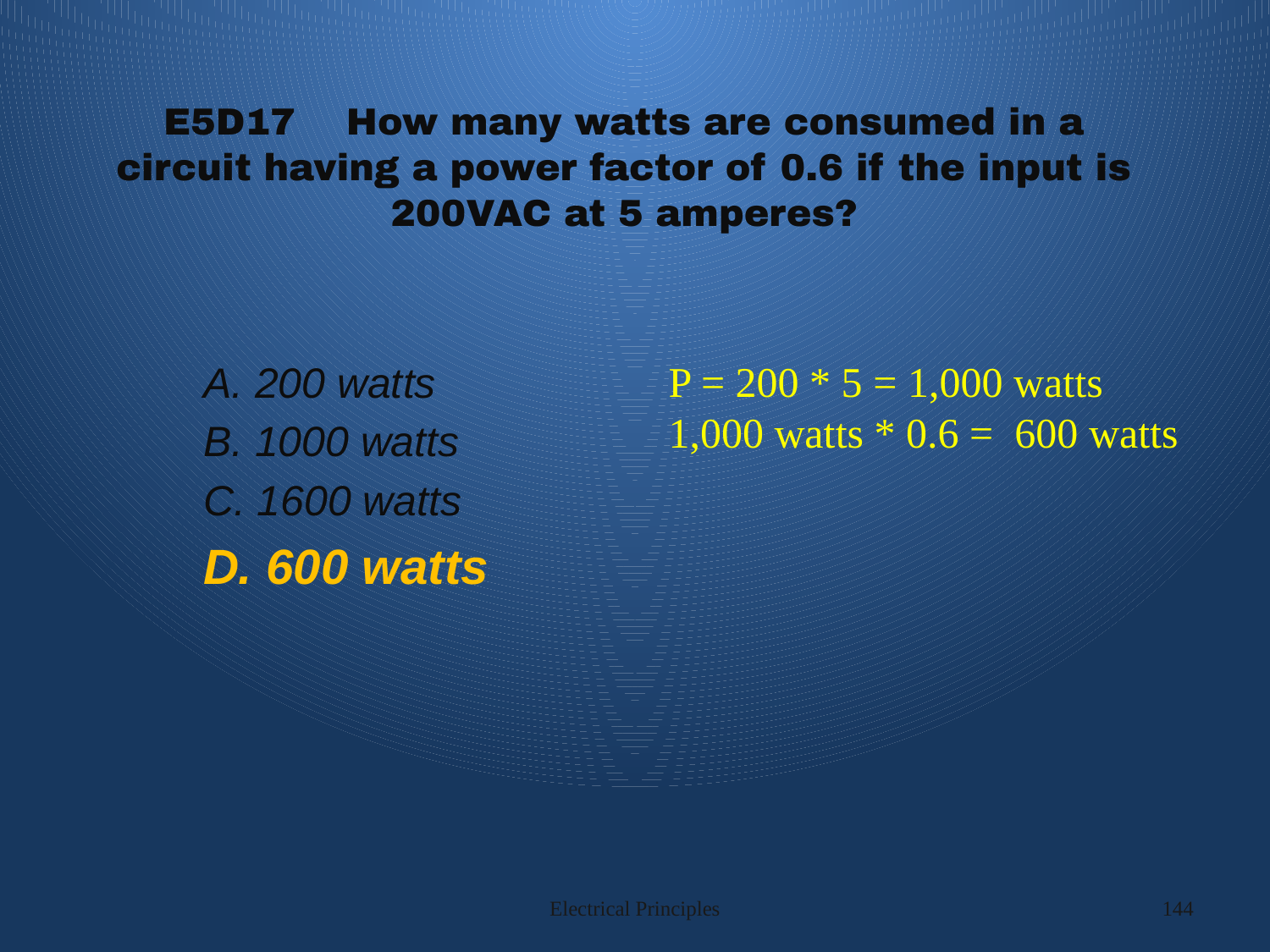

# E5D17    How many watts are consumed in a circuit having a power factor of 0.6 if the input is 200VAC at 5 amperes?
A. 200 watts
B. 1000 watts
C. 1600 watts
D. 600 watts
P = 200 * 5 = 1,000 watts
1,000 watts * 0.6 =  600 watts
Electrical Principles
144